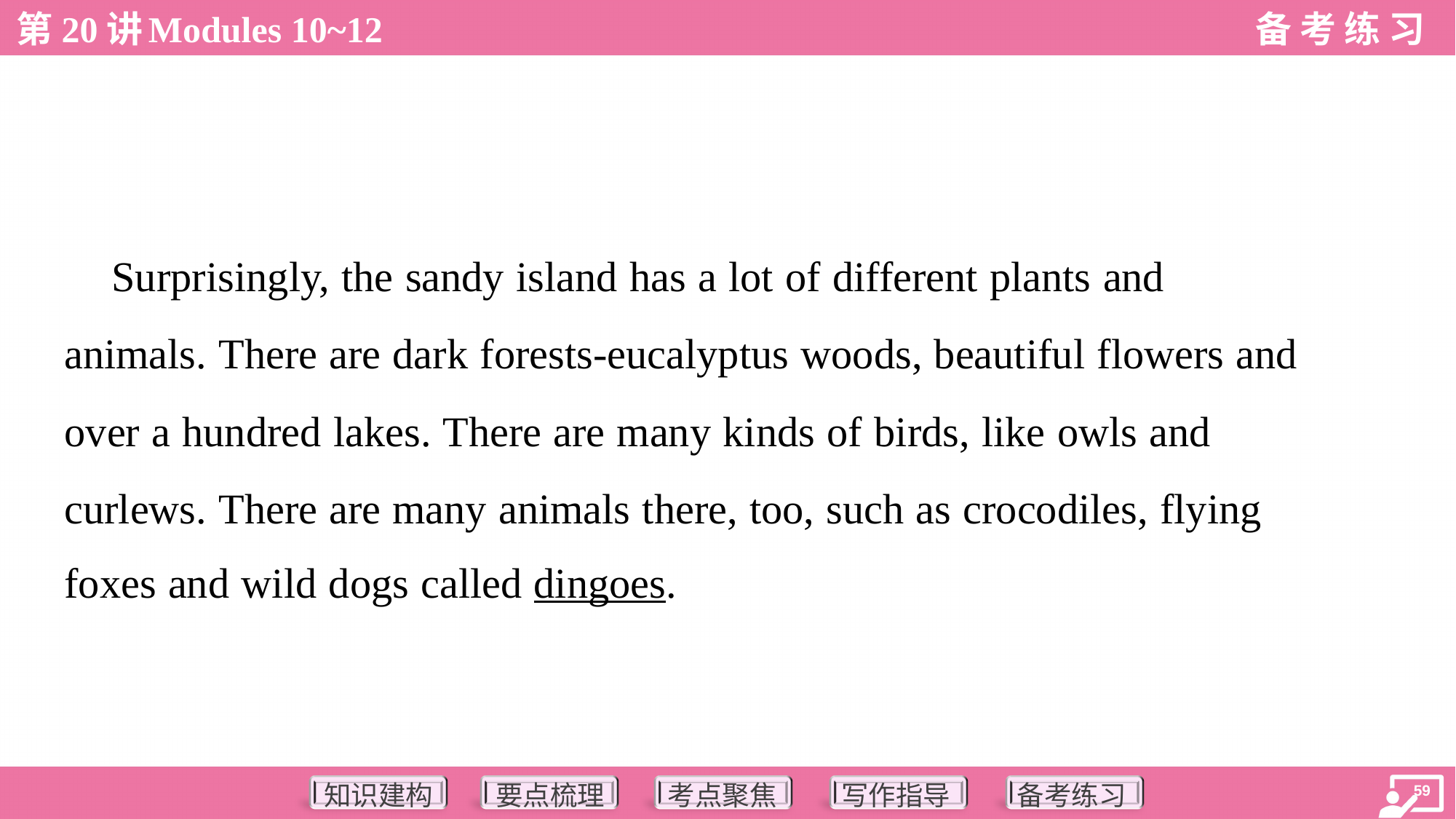

Surprisingly, the sandy island has a lot of different plants and
animals. There are dark forests-eucalyptus woods, beautiful flowers and
over a hundred lakes. There are many kinds of birds, like owls and
curlews. There are many animals there, too, such as crocodiles, flying
foxes and wild dogs called dingoes.